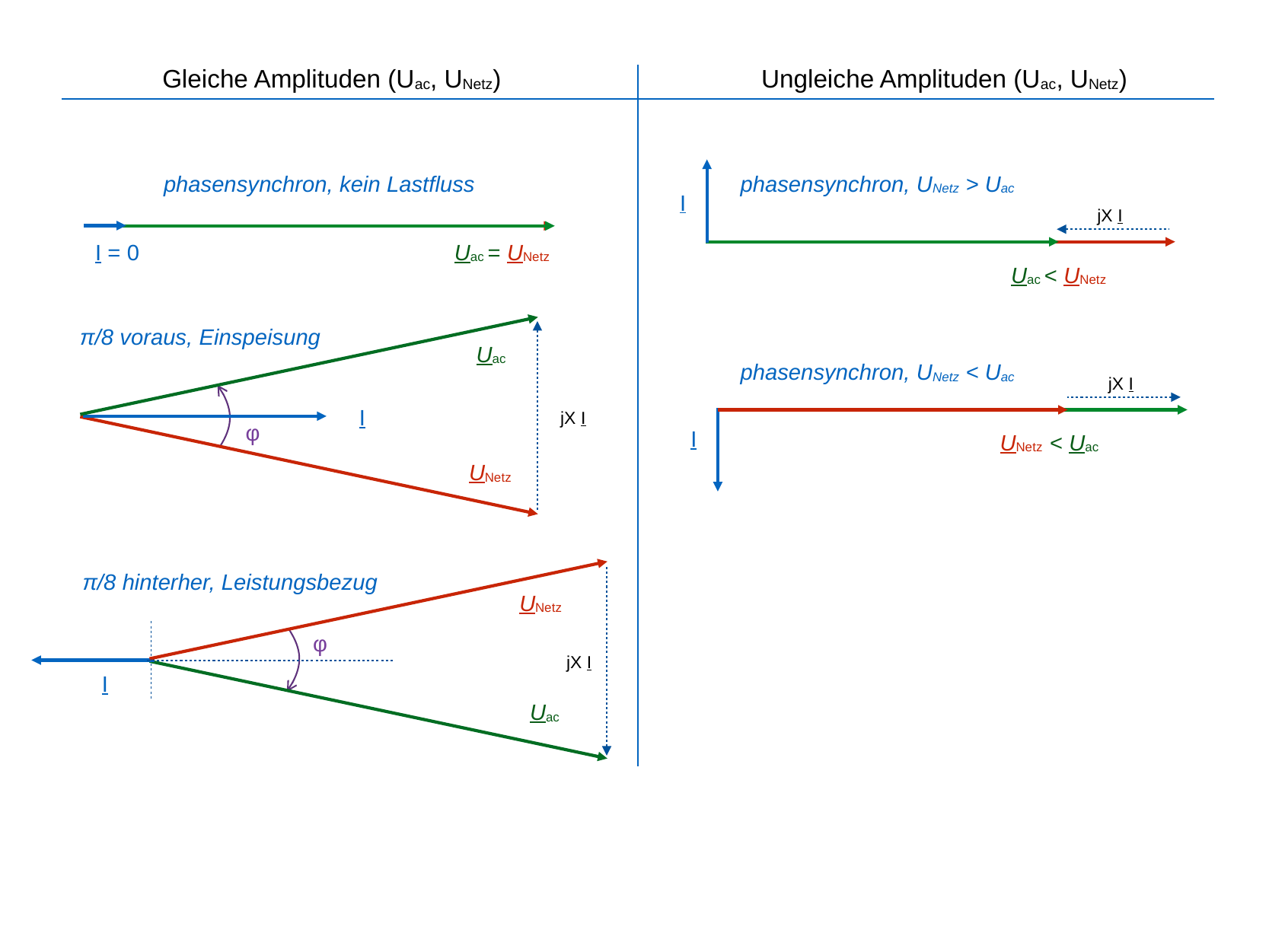

Gleiche Amplituden (Uac, UNetz)
Ungleiche Amplituden (Uac, UNetz)

I
jX I

Uac < UNetz
phasensynchron, kein Lastfluss
phasensynchron, UNetz > Uac

I = 0
Uac = UNetz
π/8 voraus, Einspeisung

Uac

I
jX I
φ

UNetz
phasensynchron, UNetz < Uac
jX I

I
UNetz  < Uac

UNetz

φ

jX I

I
Uac
π/8 hinterher, Leistungsbezug